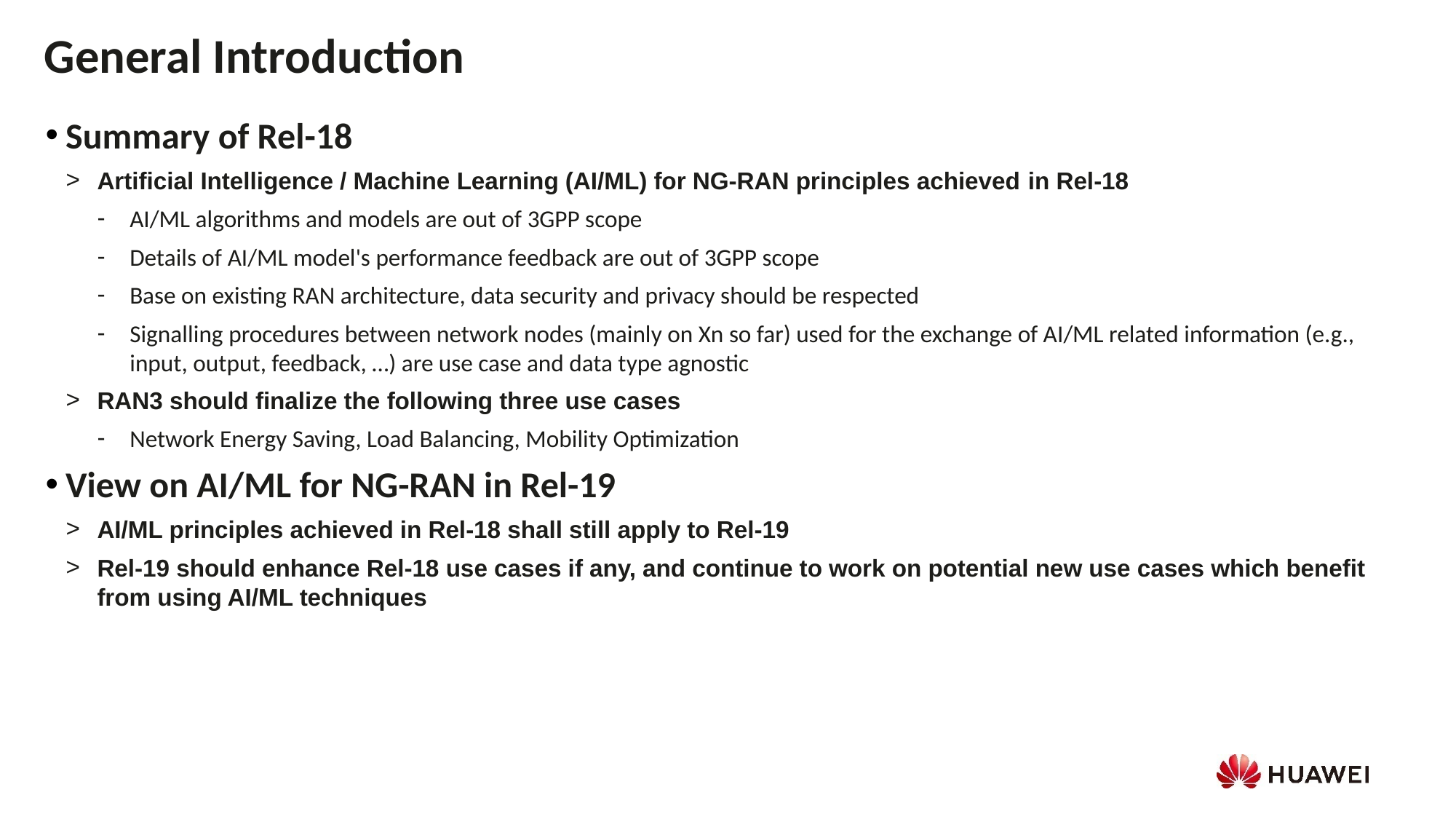

General Introduction
Summary of Rel-18
Artificial Intelligence / Machine Learning (AI/ML) for NG-RAN principles achieved in Rel-18
AI/ML algorithms and models are out of 3GPP scope
Details of AI/ML model's performance feedback are out of 3GPP scope
Base on existing RAN architecture, data security and privacy should be respected
Signalling procedures between network nodes (mainly on Xn so far) used for the exchange of AI/ML related information (e.g., input, output, feedback, …) are use case and data type agnostic
RAN3 should finalize the following three use cases
Network Energy Saving, Load Balancing, Mobility Optimization
View on AI/ML for NG-RAN in Rel-19
AI/ML principles achieved in Rel-18 shall still apply to Rel-19
Rel-19 should enhance Rel-18 use cases if any, and continue to work on potential new use cases which benefit from using AI/ML techniques